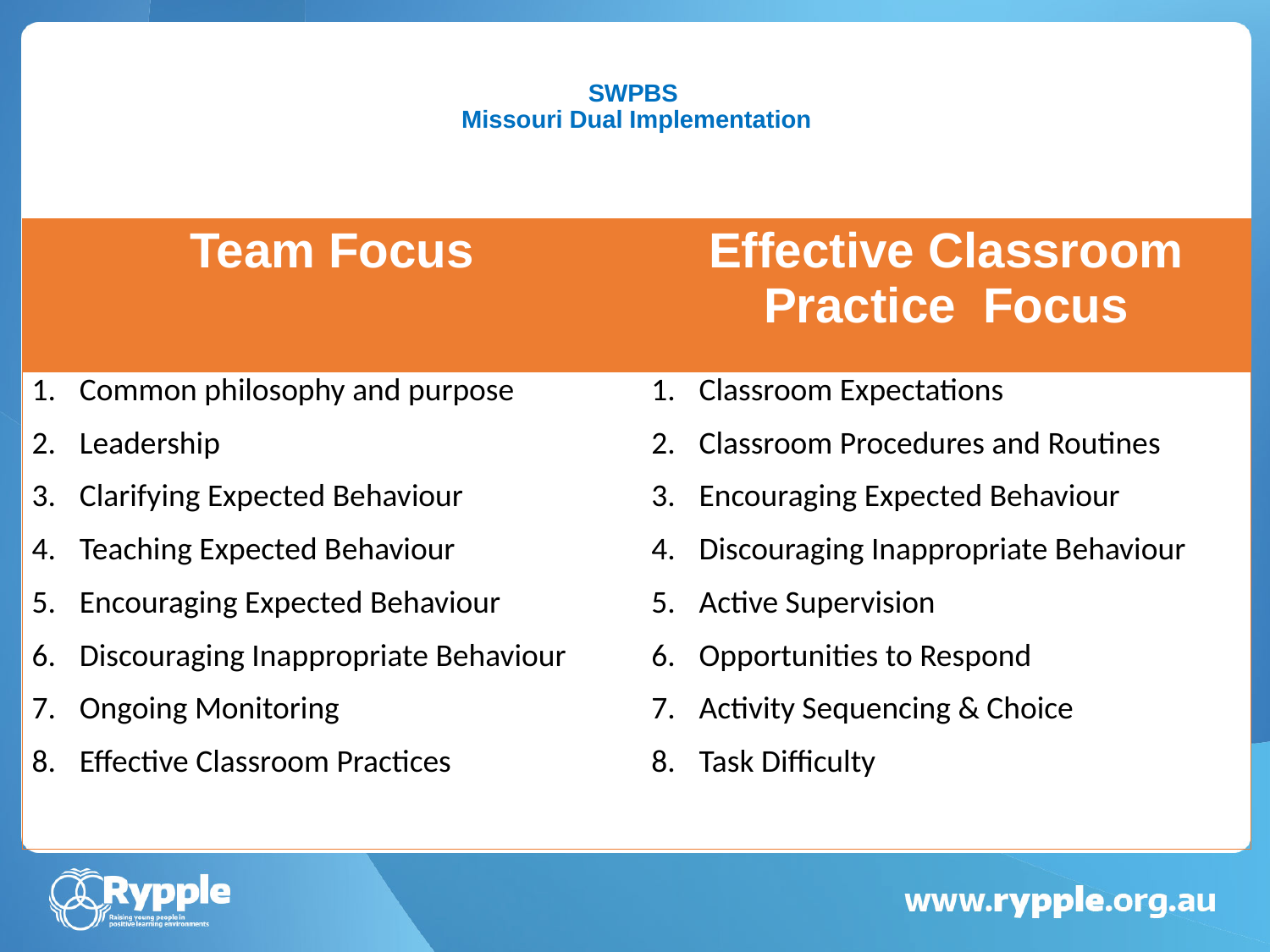

# SWPBS Missouri Dual Implementation
| Team Focus | Effective Classroom Practice Focus |
| --- | --- |
| Common philosophy and purpose Leadership Clarifying Expected Behaviour Teaching Expected Behaviour Encouraging Expected Behaviour Discouraging Inappropriate Behaviour Ongoing Monitoring Effective Classroom Practices | Classroom Expectations Classroom Procedures and Routines Encouraging Expected Behaviour Discouraging Inappropriate Behaviour Active Supervision Opportunities to Respond Activity Sequencing & Choice Task Difficulty |